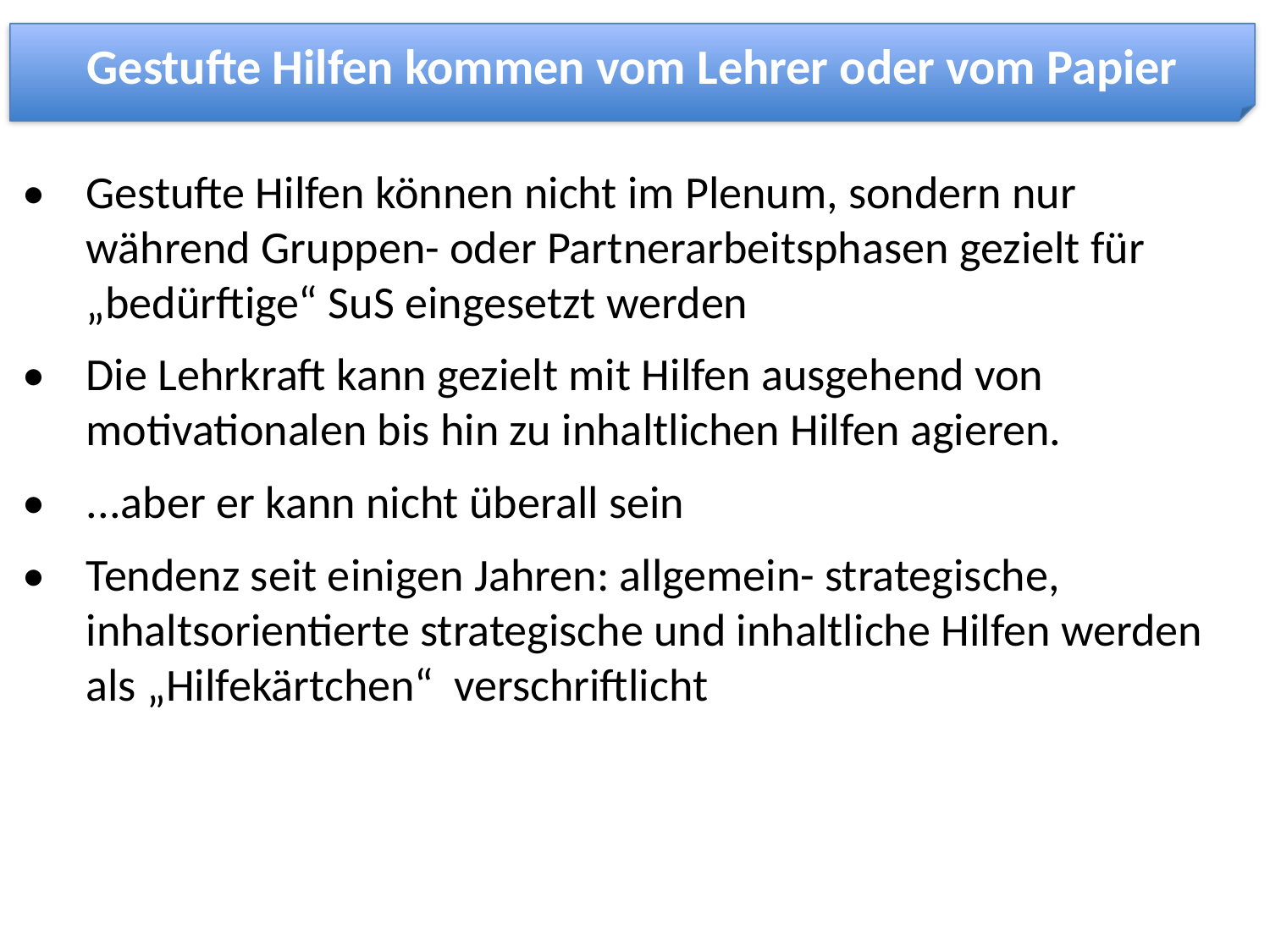

Gestufte Hilfen kommen vom Lehrer oder vom Papier
•	Gestufte Hilfen können nicht im Plenum, sondern nur während Gruppen- oder Partnerarbeitsphasen gezielt für „bedürftige“ SuS eingesetzt werden
•	Die Lehrkraft kann gezielt mit Hilfen ausgehend von motivationalen bis hin zu inhaltlichen Hilfen agieren.
•	...aber er kann nicht überall sein
•	Tendenz seit einigen Jahren: allgemein- strategische, inhaltsorientierte strategische und inhaltliche Hilfen werden als „Hilfekärtchen“  verschriftlicht